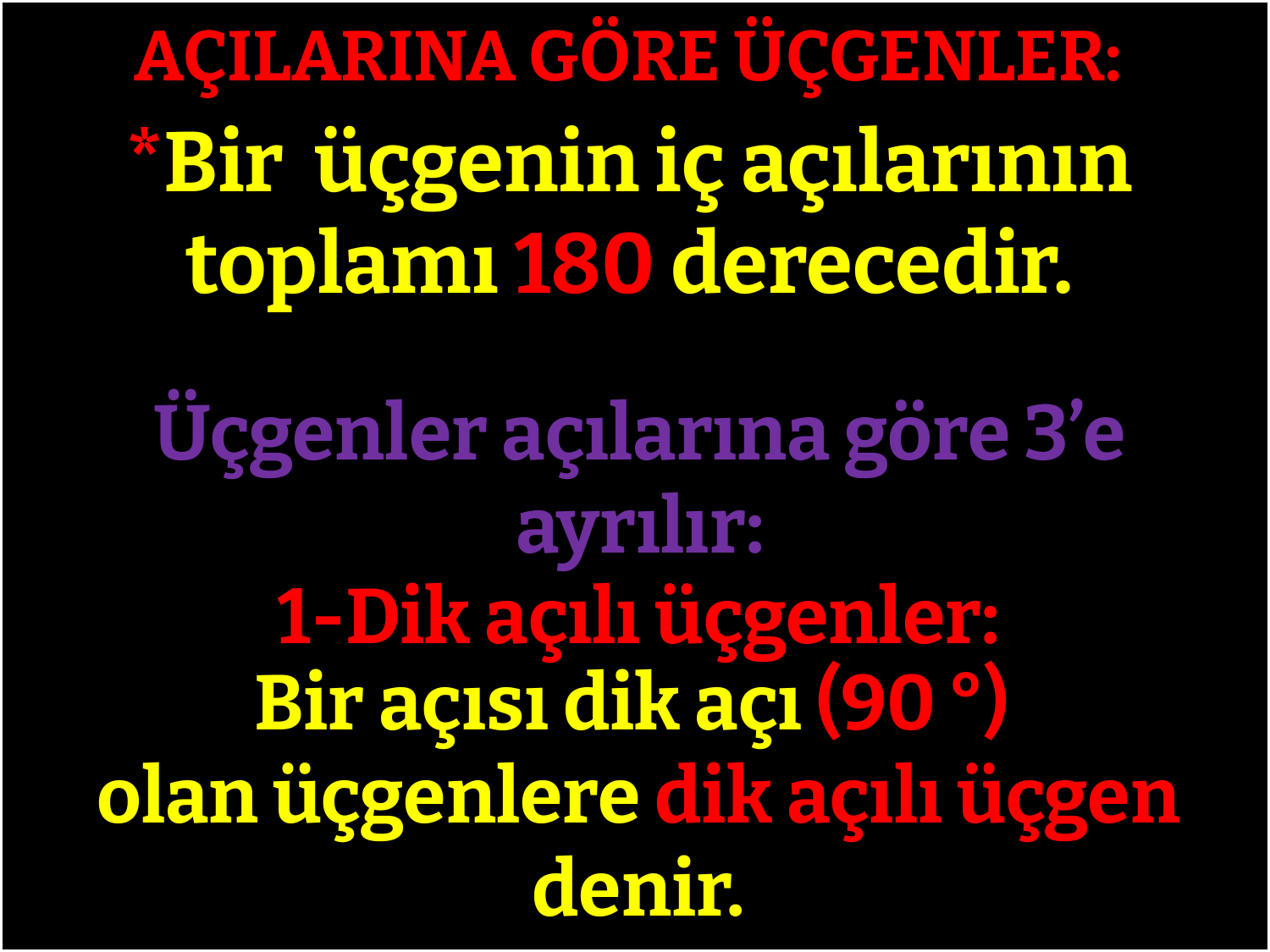

AÇILARINA GÖRE ÜÇGENLER:
*Bir  üçgenin iç açılarının toplamı 180 derecedir.
#
Üçgenler açılarına göre 3’e ayrılır:
1-Dik açılı üçgenler:
Bir açısı dik açı (90 °)
olan üçgenlere dik açılı üçgen denir.